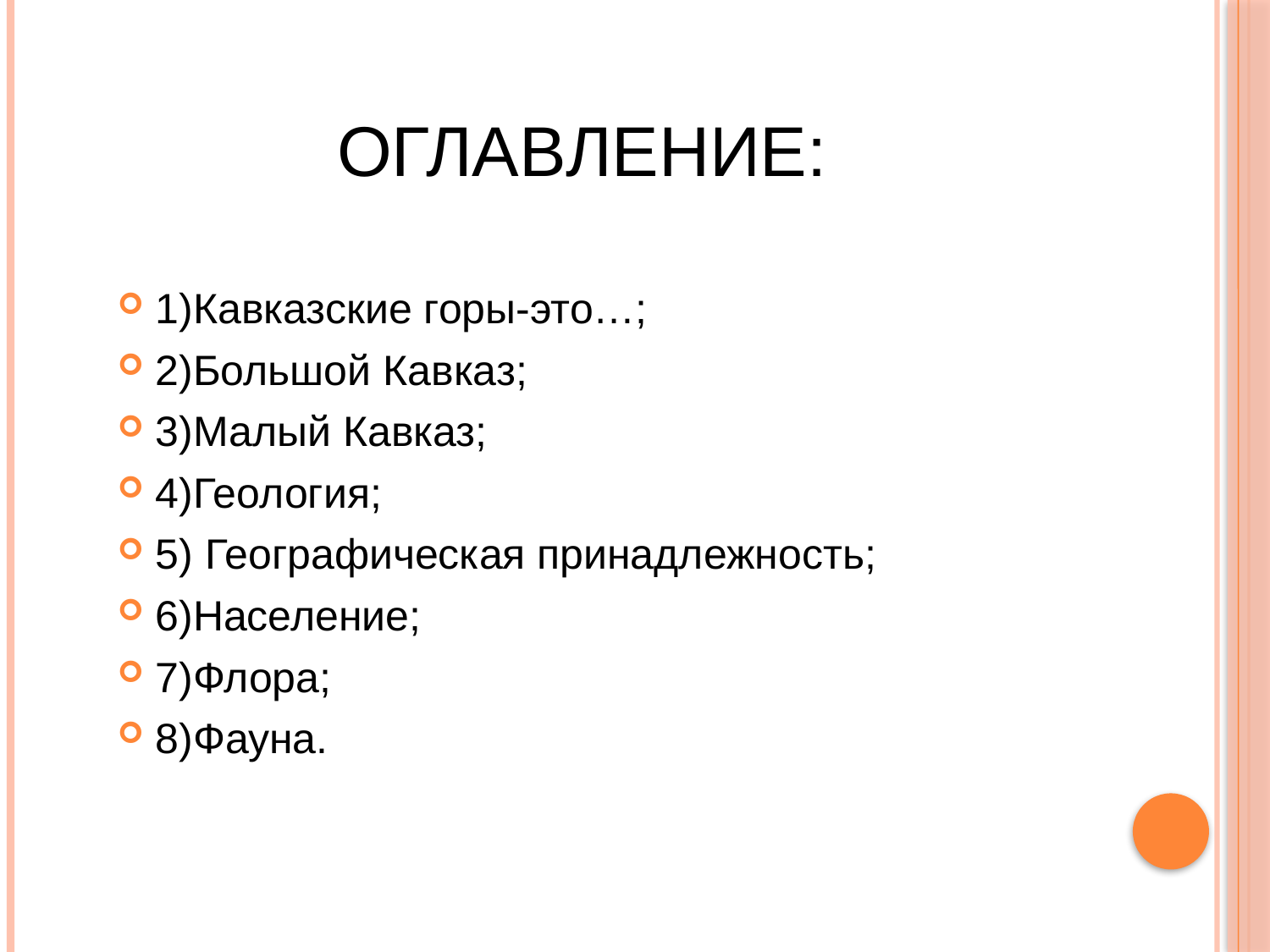

# Оглавление:
1)Кавказские горы-это…;
2)Большой Кавказ;
3)Малый Кавказ;
4)Геология;
5) Географическая принадлежность;
6)Население;
7)Флора;
8)Фауна.